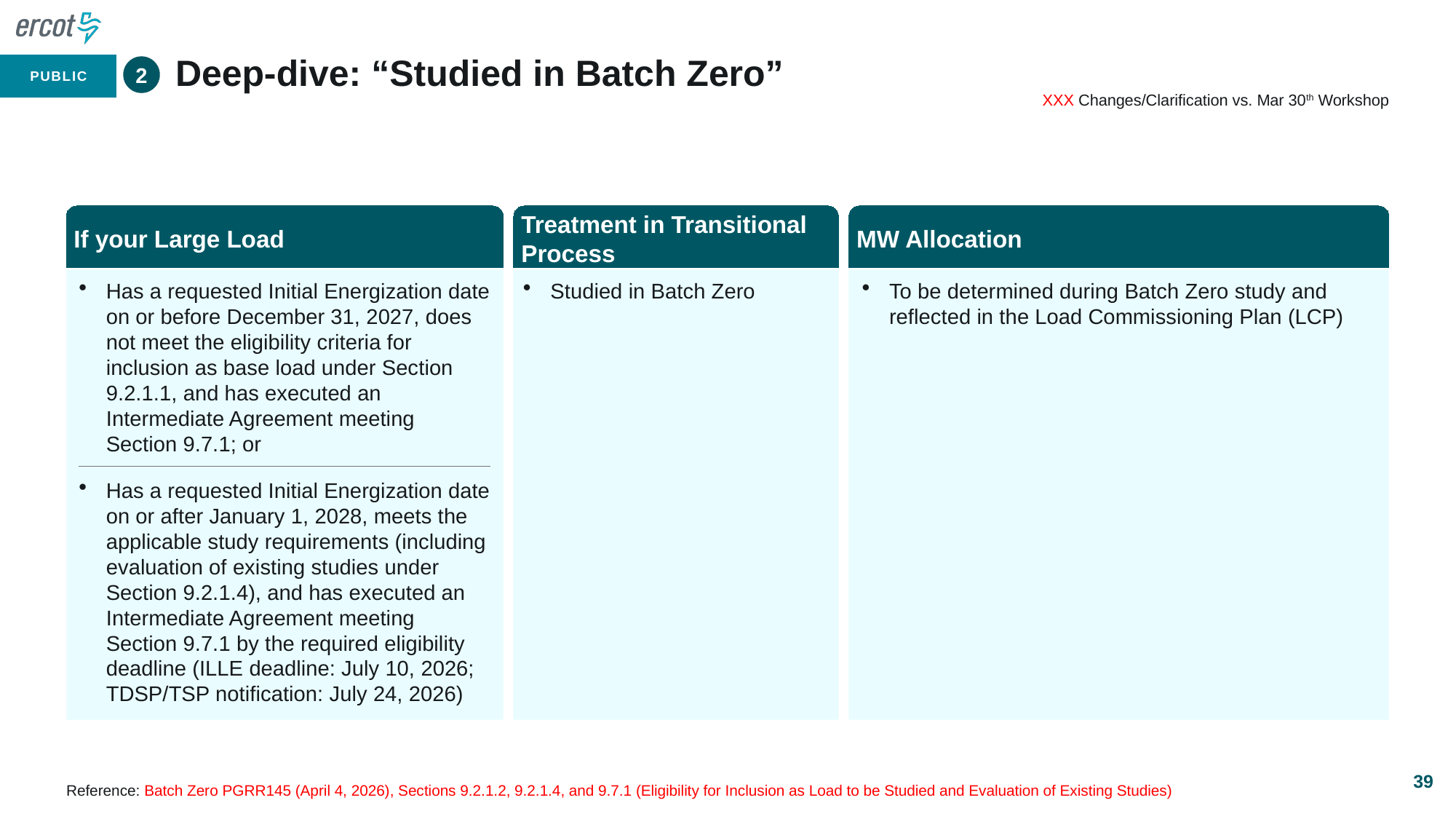

Deep-dive: “Studied in Batch Zero”
2
XXX Changes/Clarification vs. Mar 30th Workshop
If your Large Load
Treatment in Transitional Process
MW Allocation

Has a requested Initial Energization date on or before December 31, 2027, does not meet the eligibility criteria for inclusion as base load under Section 9.2.1.1, and has executed an Intermediate Agreement meeting Section 9.7.1; or
Studied in Batch Zero
To be determined during Batch Zero study and reflected in the Load Commissioning Plan (LCP)
Has a requested Initial Energization date on or after January 1, 2028, meets the applicable study requirements (including evaluation of existing studies under Section 9.2.1.4), and has executed an Intermediate Agreement meeting Section 9.7.1 by the required eligibility deadline (ILLE deadline: July 10, 2026; TDSP/TSP notification: July 24, 2026)
39
Reference: Batch Zero PGRR145 (April 4, 2026), Sections 9.2.1.2, 9.2.1.4, and 9.7.1 (Eligibility for Inclusion as Load to be Studied and Evaluation of Existing Studies)